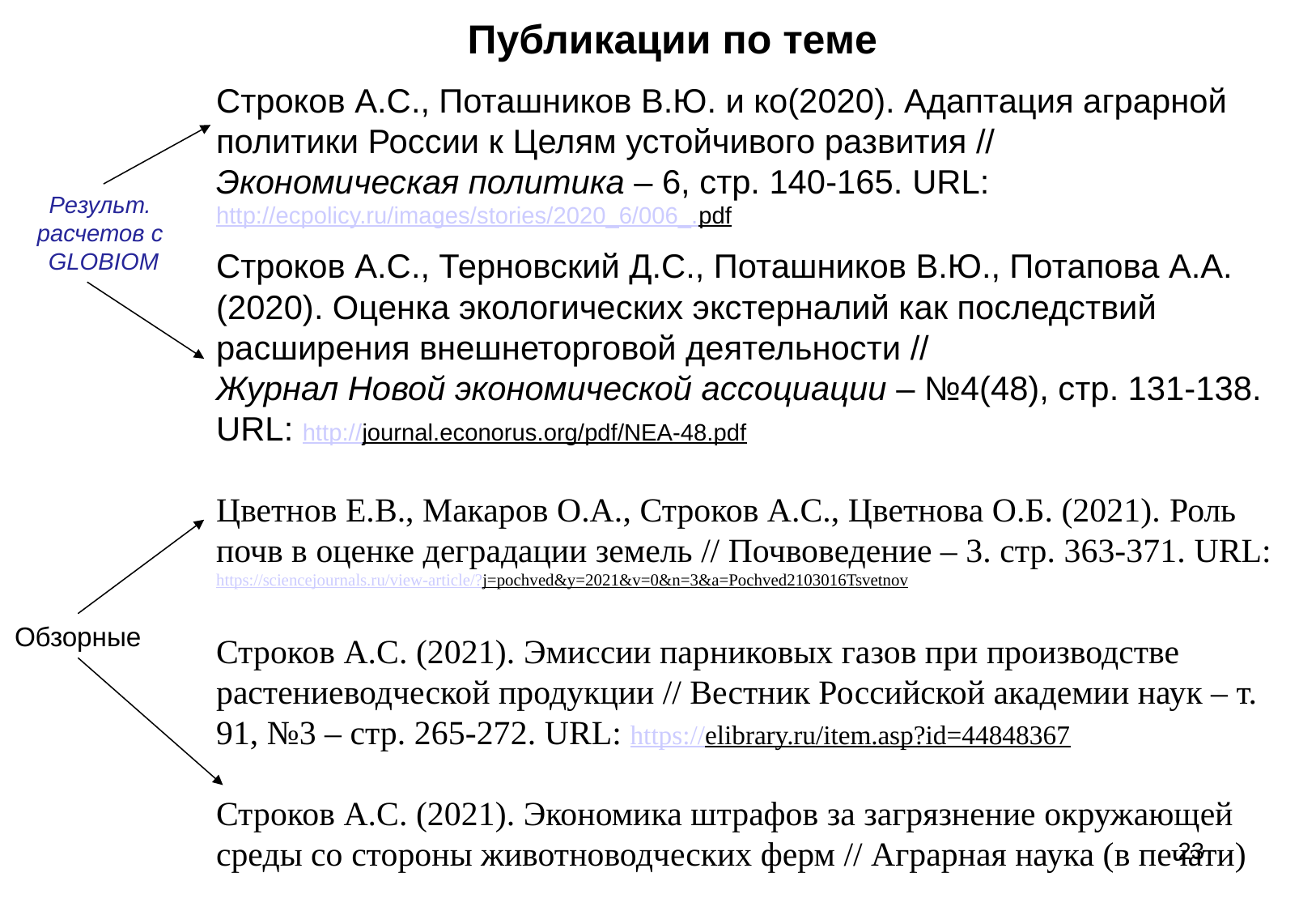

Публикации по теме
Строков А.С., Поташников В.Ю. и ко(2020). Адаптация аграрной политики России к Целям устойчивого развития //
Экономическая политика – 6, стр. 140-165. URL: http://ecpolicy.ru/images/stories/2020_6/006_.pdf

Строков А.С., Терновский Д.С., Поташников В.Ю., Потапова А.А. (2020). Оценка экологических экстерналий как последствий расширения внешнеторговой деятельности //
Журнал Новой экономической ассоциации – №4(48), стр. 131-138. URL: http://journal.econorus.org/pdf/NEA-48.pdf

Цветнов Е.В., Макаров О.А., Строков А.С., Цветнова О.Б. (2021). Роль почв в оценке деградации земель // Почвоведение – 3. стр. 363-371. URL: https://sciencejournals.ru/view-article/?j=pochved&y=2021&v=0&n=3&a=Pochved2103016Tsvetnov

Строков А.С. (2021). Эмиссии парниковых газов при производстве растениеводческой продукции // Вестник Российской академии наук – т. 91, №3 – стр. 265-272. URL: https://elibrary.ru/item.asp?id=44848367

Строков А.С. (2021). Экономика штрафов за загрязнение окружающей среды со стороны животноводческих ферм // Аграрная наука (в печати)
Результ.
расчетов с
GLOBIOM
Обзорные
23